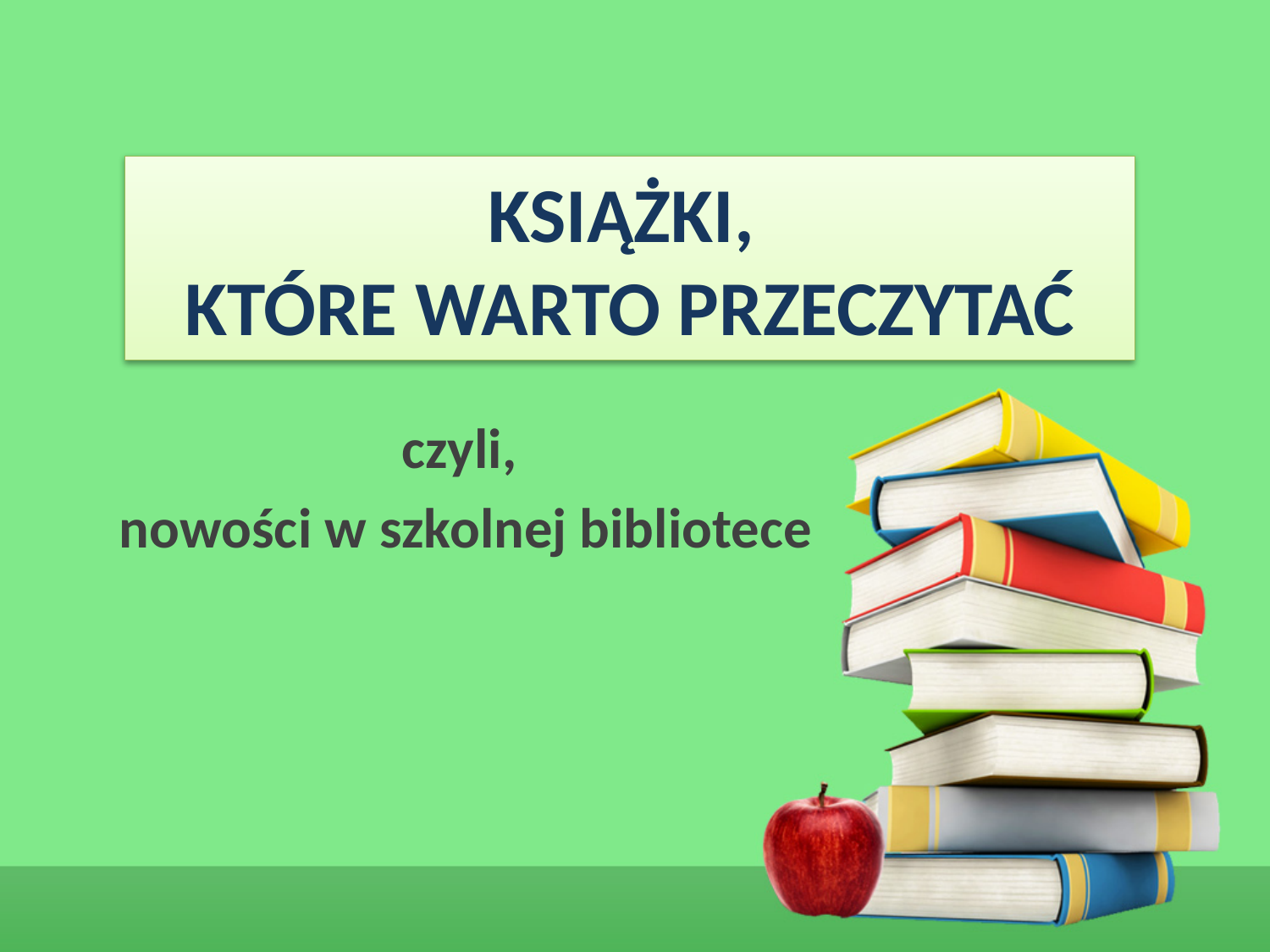

# KSIĄŻKI, KTÓRE WARTO PRZECZYTAĆ
czyli,
 nowości w szkolnej bibliotece